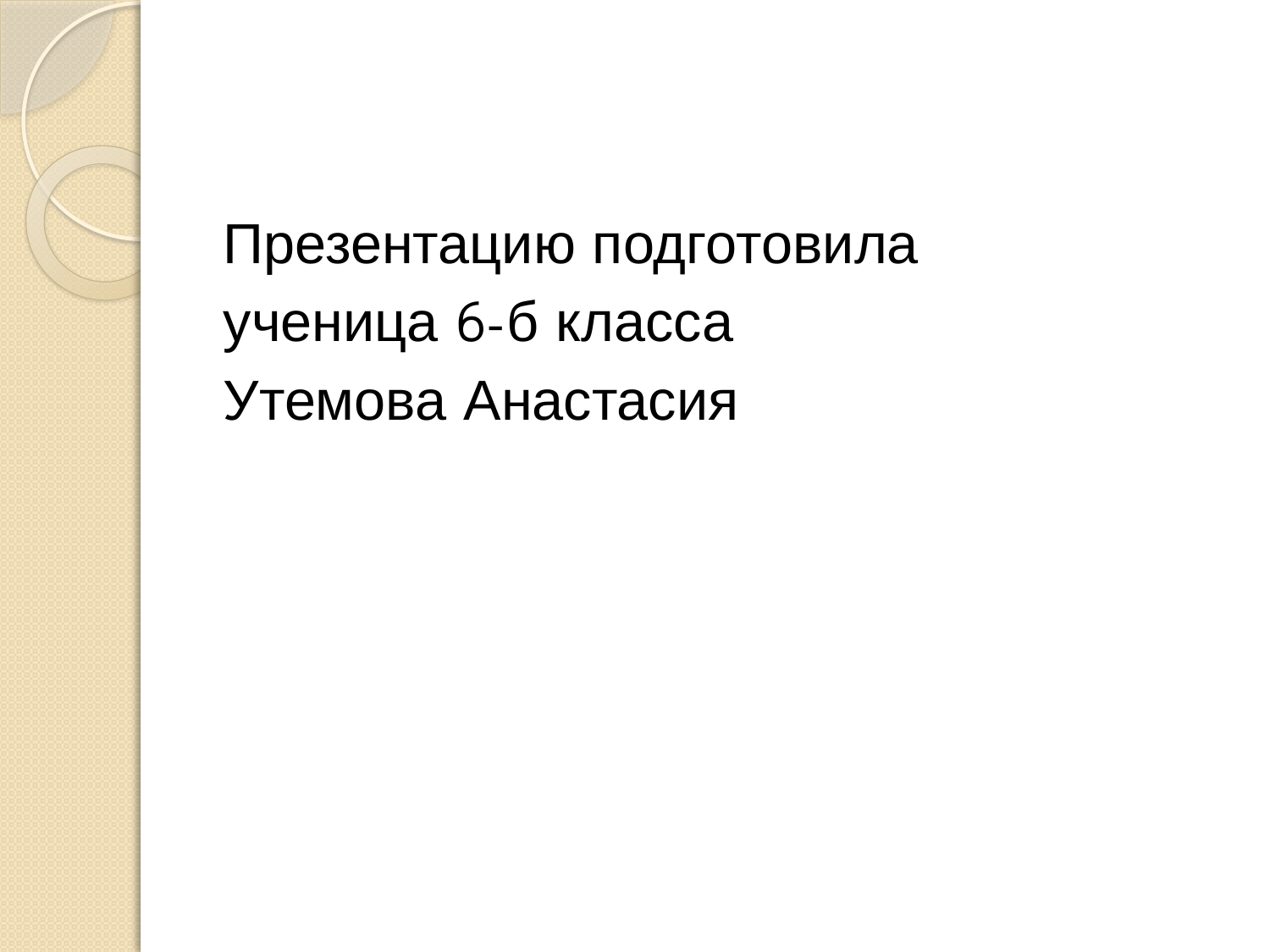

#
Презентацию подготовила
ученица 6-б класса
Утемова Анастасия